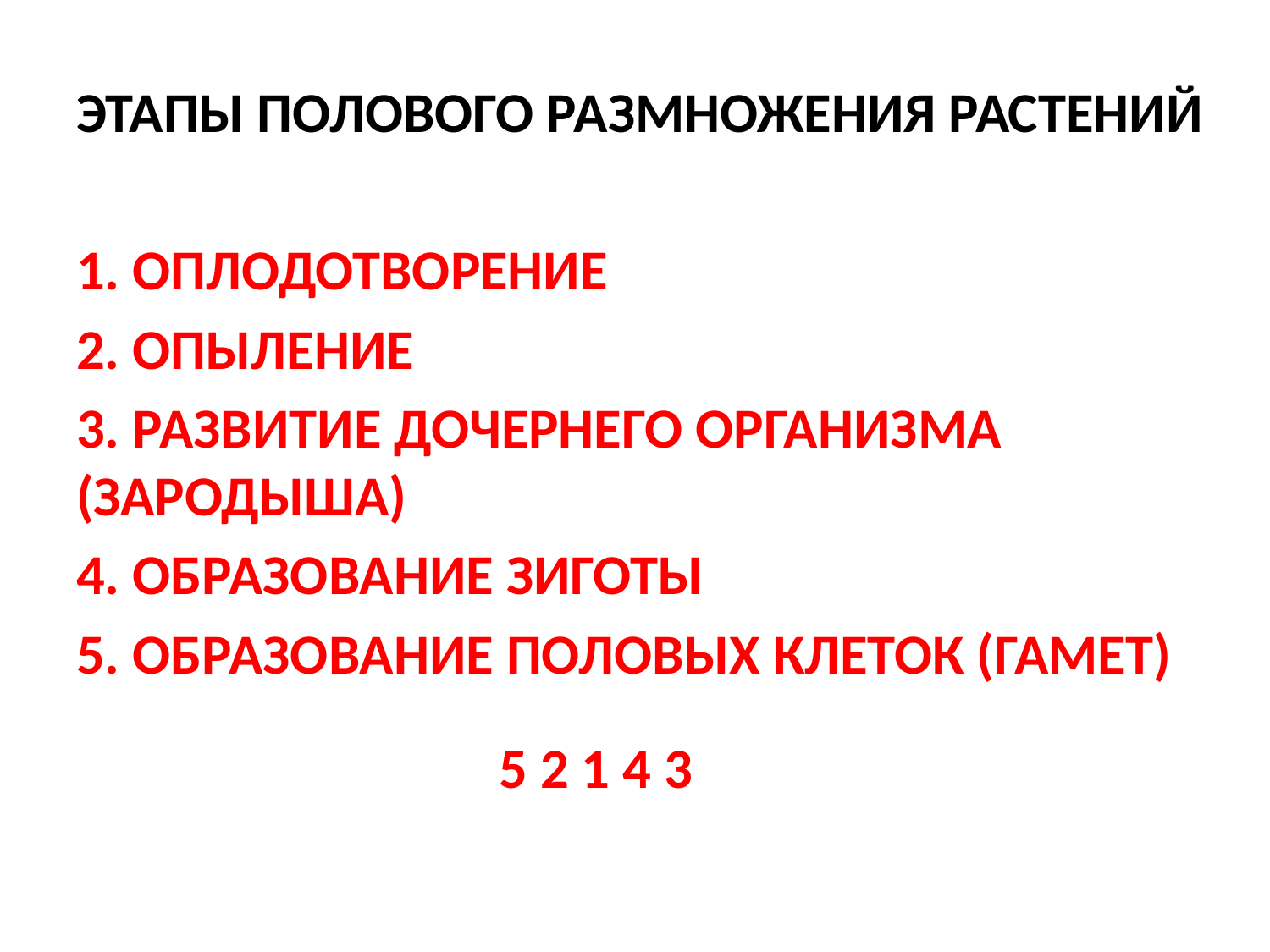

ЭТАПЫ ПОЛОВОГО РАЗМНОЖЕНИЯ РАСТЕНИЙ

1. ОПЛОДОТВОРЕНИЕ
2. ОПЫЛЕНИЕ
3. РАЗВИТИЕ ДОЧЕРНЕГО ОРГАНИЗМА (ЗАРОДЫША)
4. ОБРАЗОВАНИЕ ЗИГОТЫ
5. ОБРАЗОВАНИЕ ПОЛОВЫХ КЛЕТОК (ГАМЕТ)
5 2 1 4 3